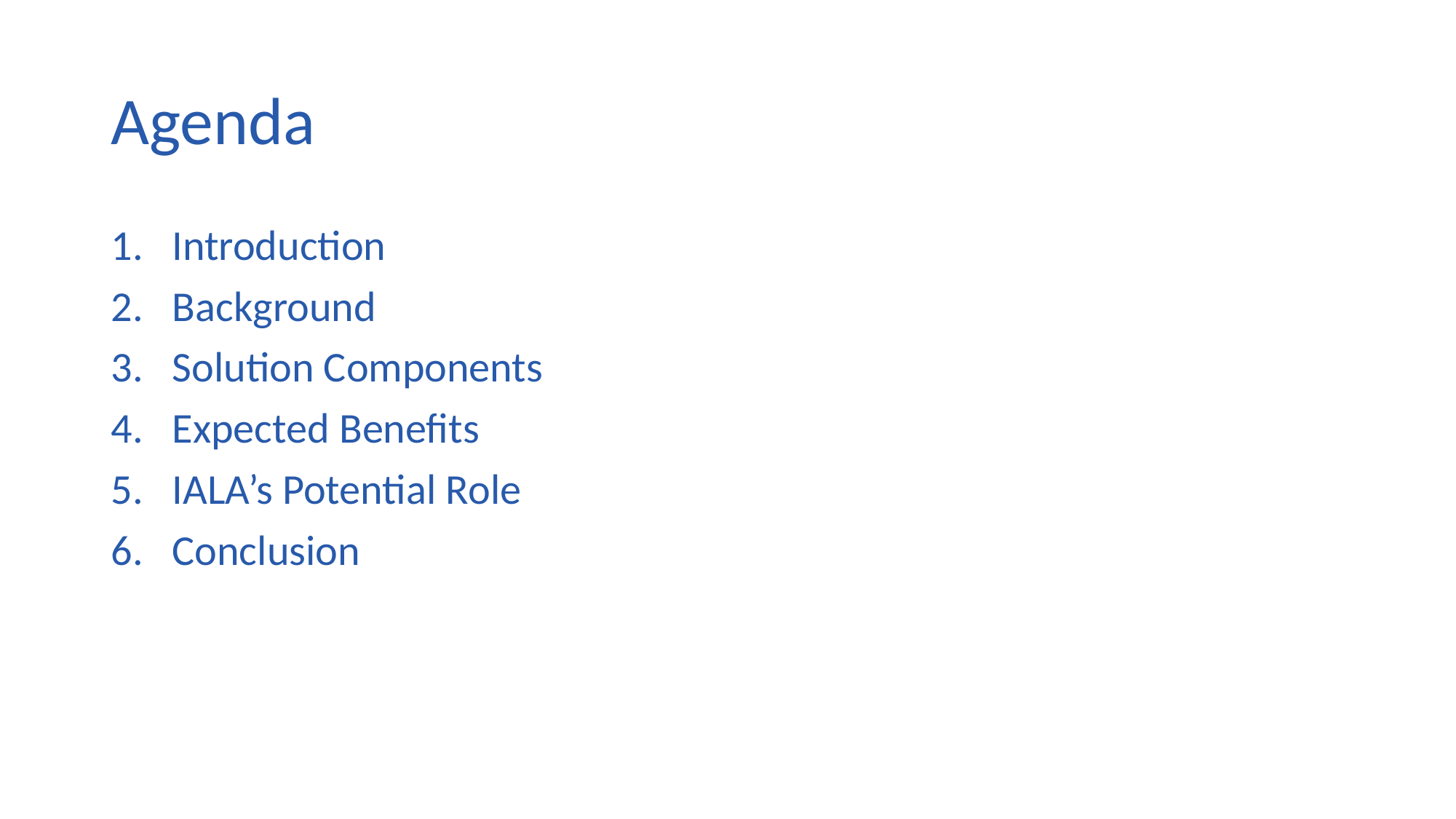

# Agenda
Introduction
Background
Solution Components
Expected Benefits
IALA’s Potential Role
Conclusion